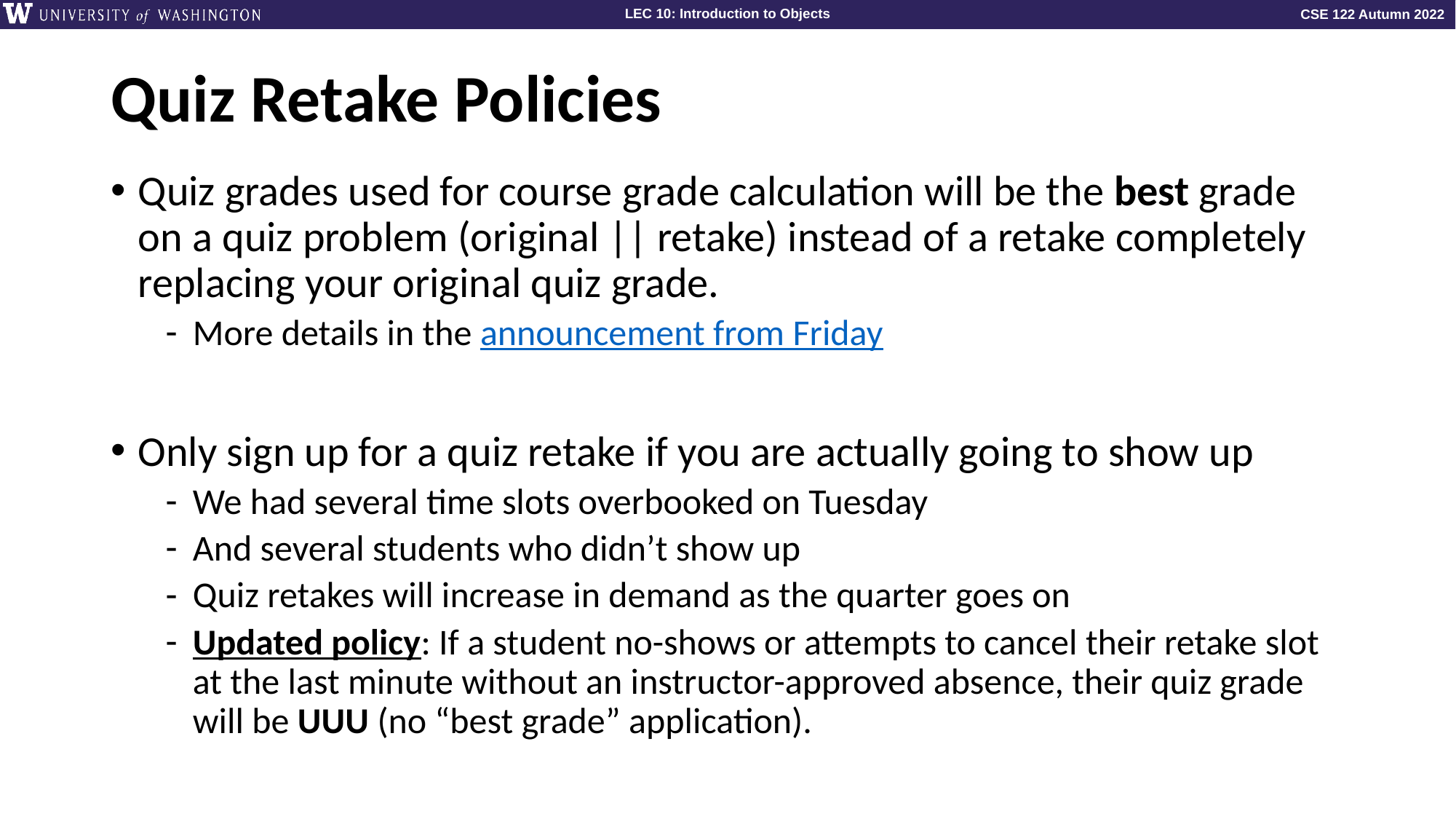

# Quiz Retake Policies
Quiz grades used for course grade calculation will be the best grade on a quiz problem (original || retake) instead of a retake completely replacing your original quiz grade.
More details in the announcement from Friday

Only sign up for a quiz retake if you are actually going to show up
We had several time slots overbooked on Tuesday
And several students who didn’t show up
Quiz retakes will increase in demand as the quarter goes on
Updated policy: If a student no-shows or attempts to cancel their retake slot at the last minute without an instructor-approved absence, their quiz grade will be UUU (no “best grade” application).